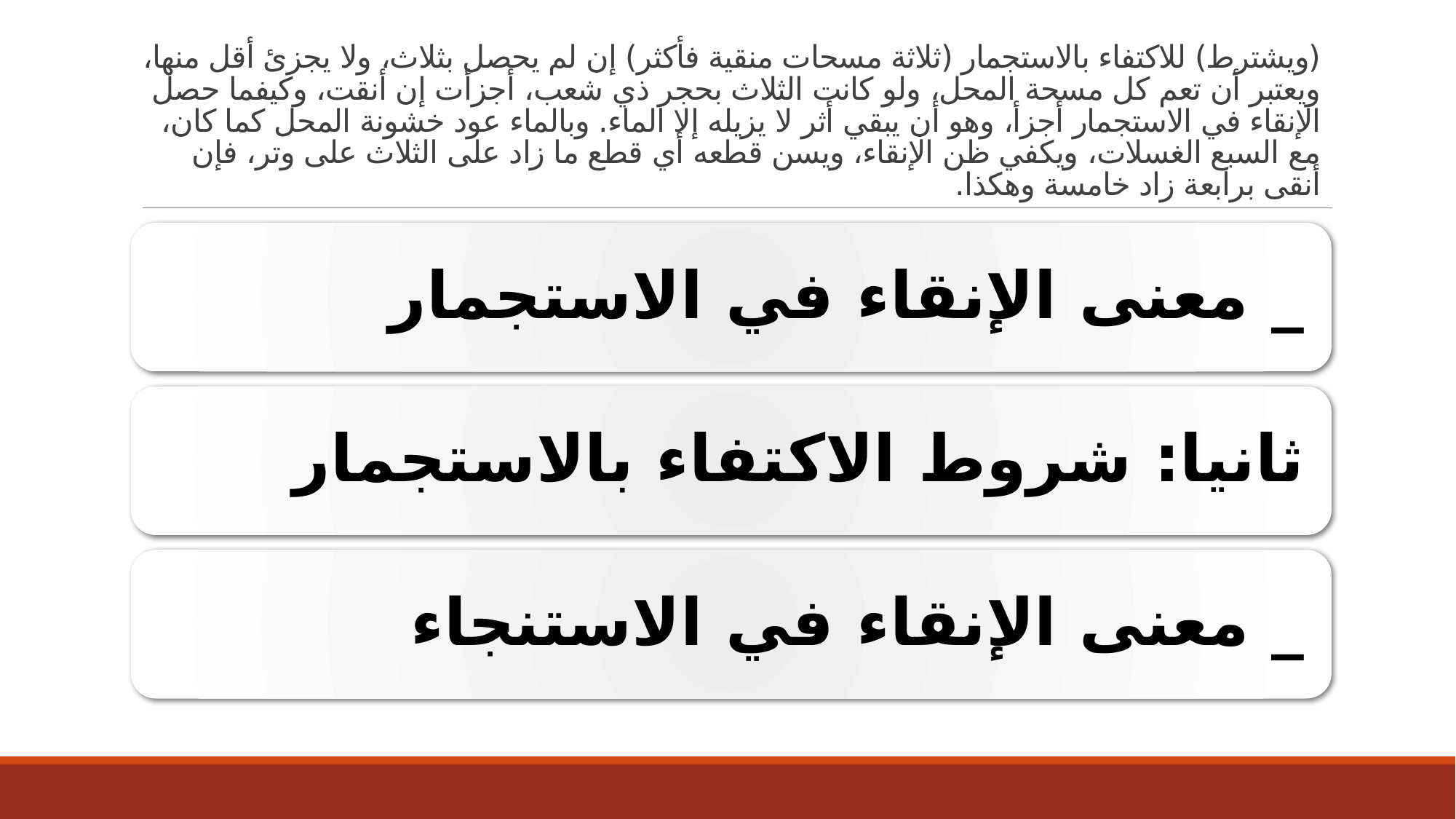

# (ويشترط) للاكتفاء بالاستجمار (ثلاثة مسحات منقية فأكثر) إن لم يحصل بثلاث، ولا يجزئ أقل منها، ويعتبر أن تعم كل مسحة المحل، ولو كانت الثلاث بحجر ذي شعب، أجزأت إن أنقت، وكيفما حصل الإنقاء في الاستجمار أجزأ، وهو أن يبقي أثر لا يزيله إلا الماء. وبالماء عود خشونة المحل كما كان، مع السبع الغسلات، ويكفي ظن الإنقاء، ويسن قطعه أي قطع ما زاد على الثلاث على وتر، فإن أنقى برابعة زاد خامسة وهكذا.
_ معنى الإنقاء في الاستجمار
ثانيا: شروط الاكتفاء بالاستجمار
_ معنى الإنقاء في الاستنجاء